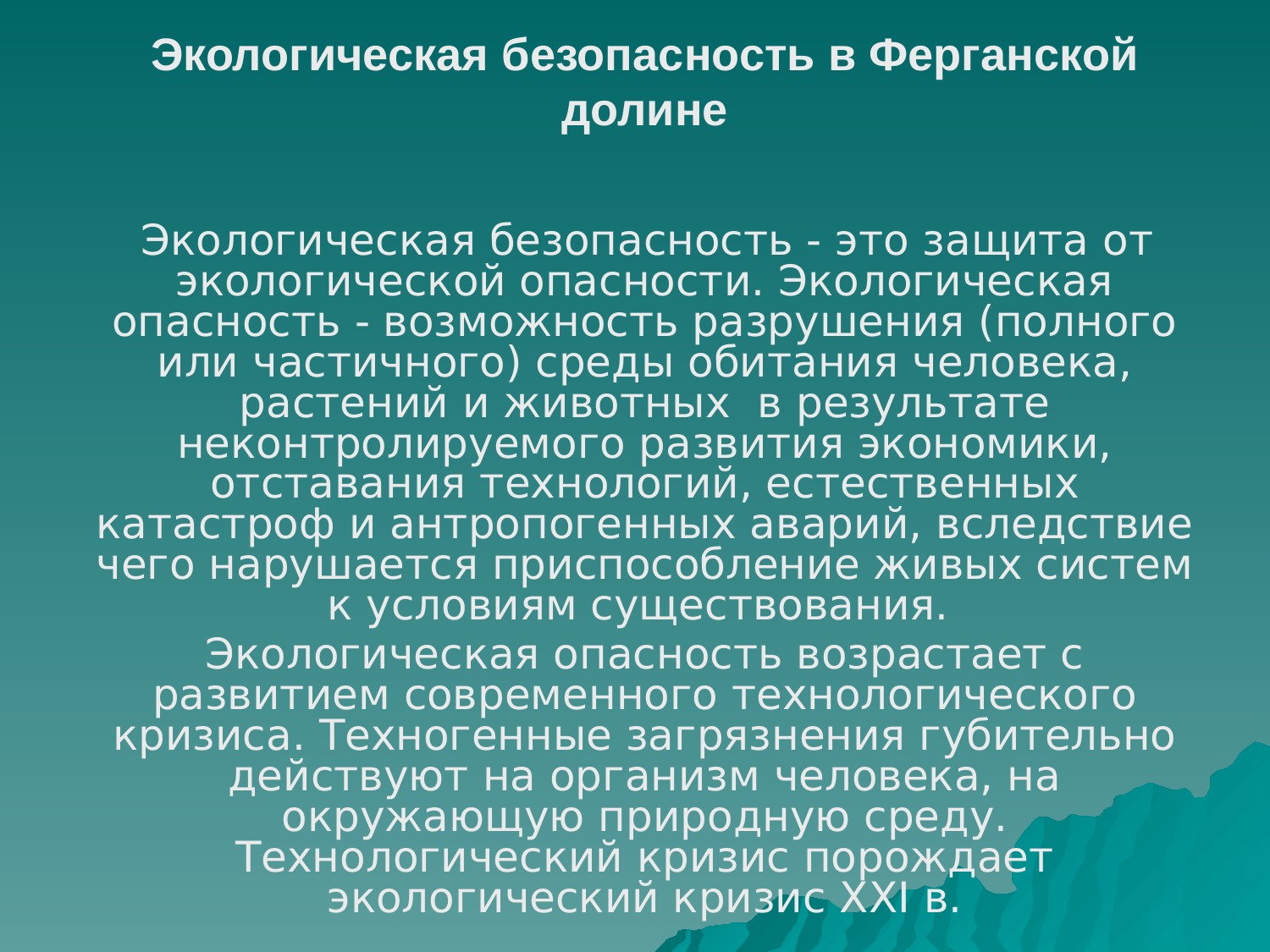

# Экологическая безопасность в Ферганской долине
 Экологическая безопасность - это защита от экологической опасности. Экологическая опасность - возможность разрушения (полного или частичного) среды обитания человека, растений и животных  в результате неконтролируемого развития экономики, отставания технологий, естественных катастроф и антропогенных аварий, вследствие чего нарушается приспособление живых систем к условиям существования.
Экологическая опасность возрастает с развитием современного технологического кризиса. Техногенные загрязнения губительно действуют на организм человека, на окружающую природную среду. Технологический кризис порождает экологический кризис XХI в.